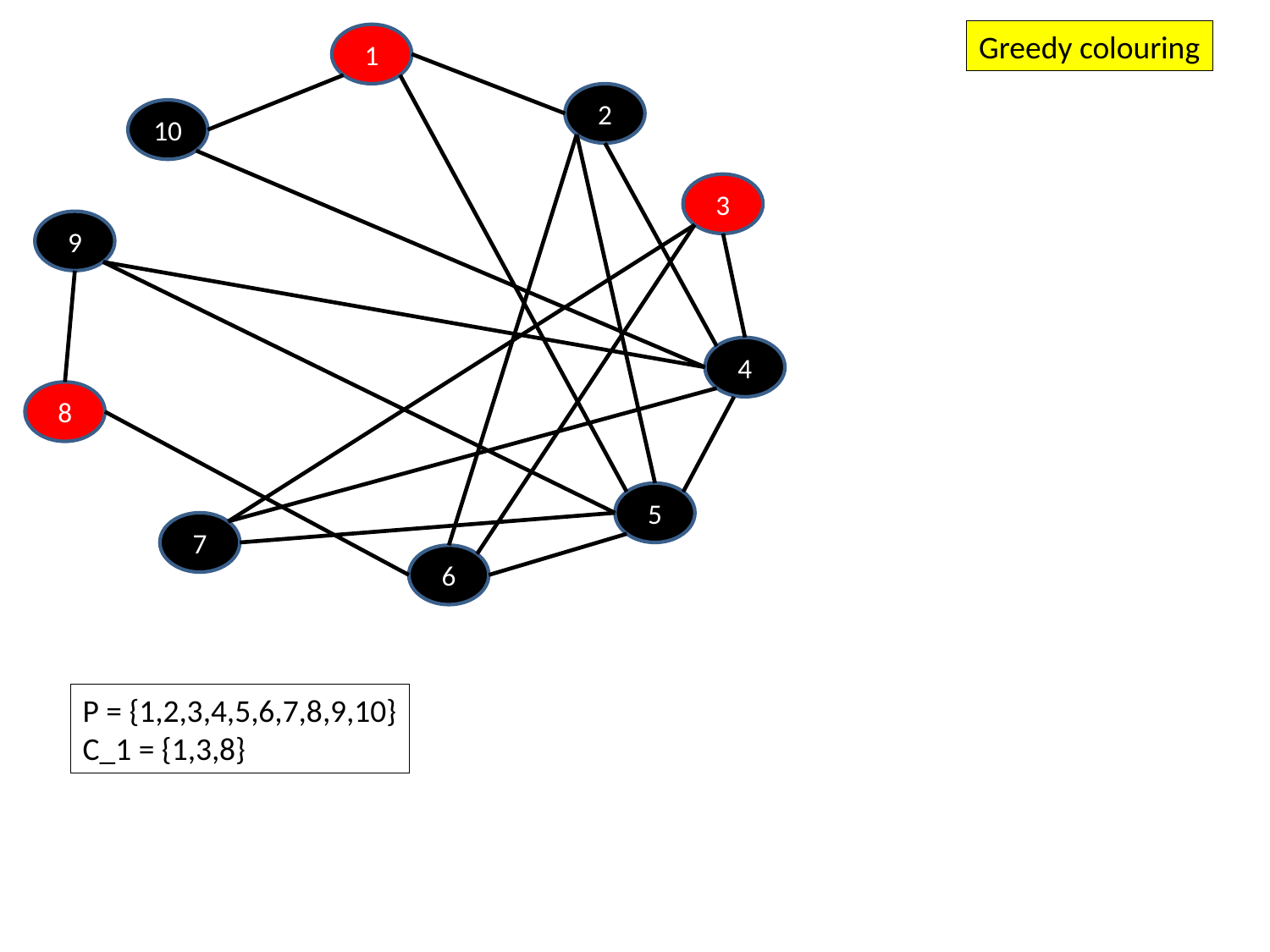

Greedy colouring
1
2
10
3
9
4
8
5
7
6
P = {1,2,3,4,5,6,7,8,9,10}
C_1 = {1,3,8}